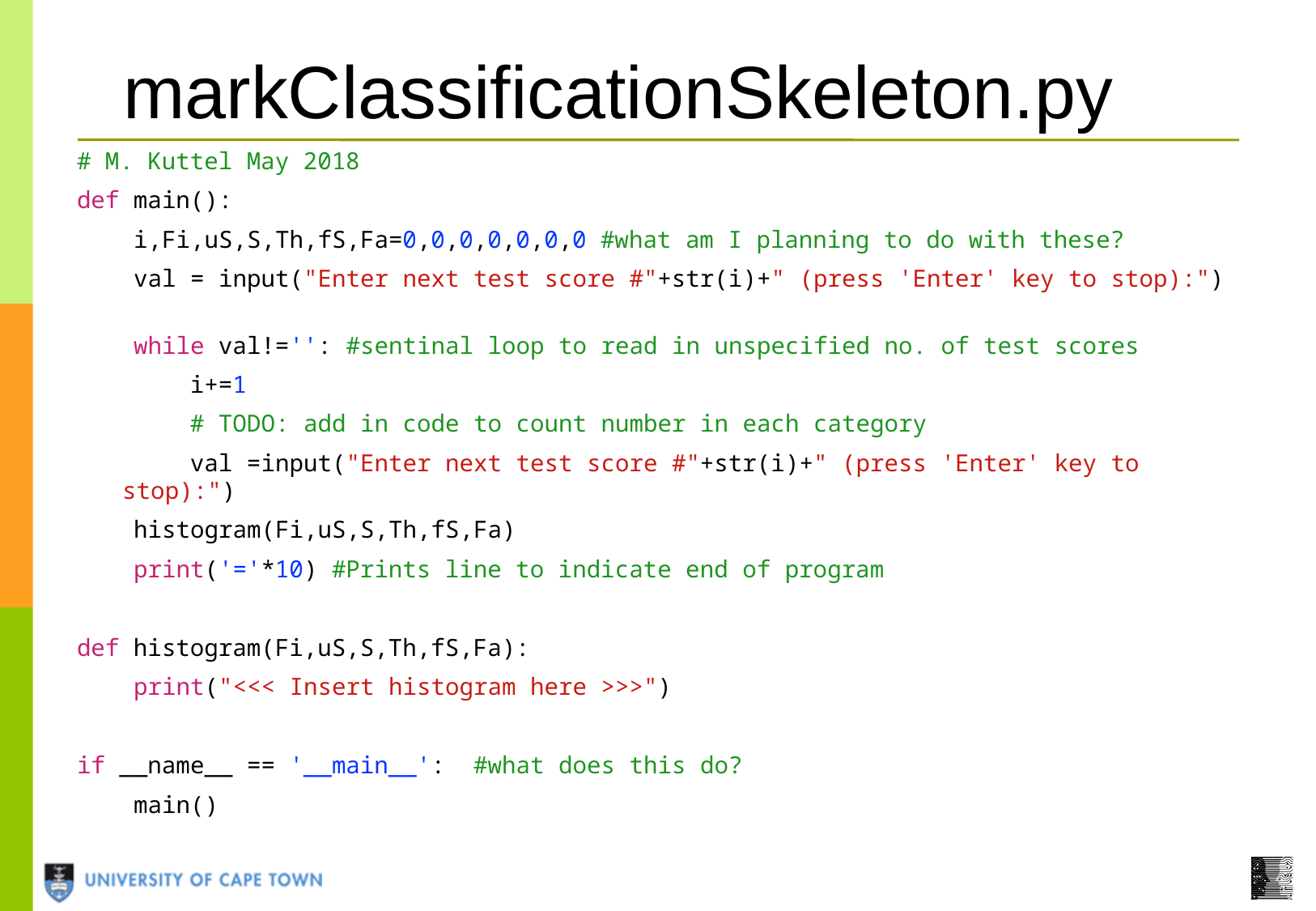

# markClassificationSkeleton.py
# M. Kuttel May 2018
def main():
    i,Fi,uS,S,Th,fS,Fa=0,0,0,0,0,0,0 #what am I planning to do with these?
    val = input("Enter next test score #"+str(i)+" (press 'Enter' key to stop):")
    while val!='': #sentinal loop to read in unspecified no. of test scores
        i+=1
        # TODO: add in code to count number in each category
        val =input("Enter next test score #"+str(i)+" (press 'Enter' key to stop):")
    histogram(Fi,uS,S,Th,fS,Fa)
    print('='*10) #Prints line to indicate end of program

def histogram(Fi,uS,S,Th,fS,Fa):
    print("<<< Insert histogram here >>>")

if __name__ == '__main__':  #what does this do?
    main()